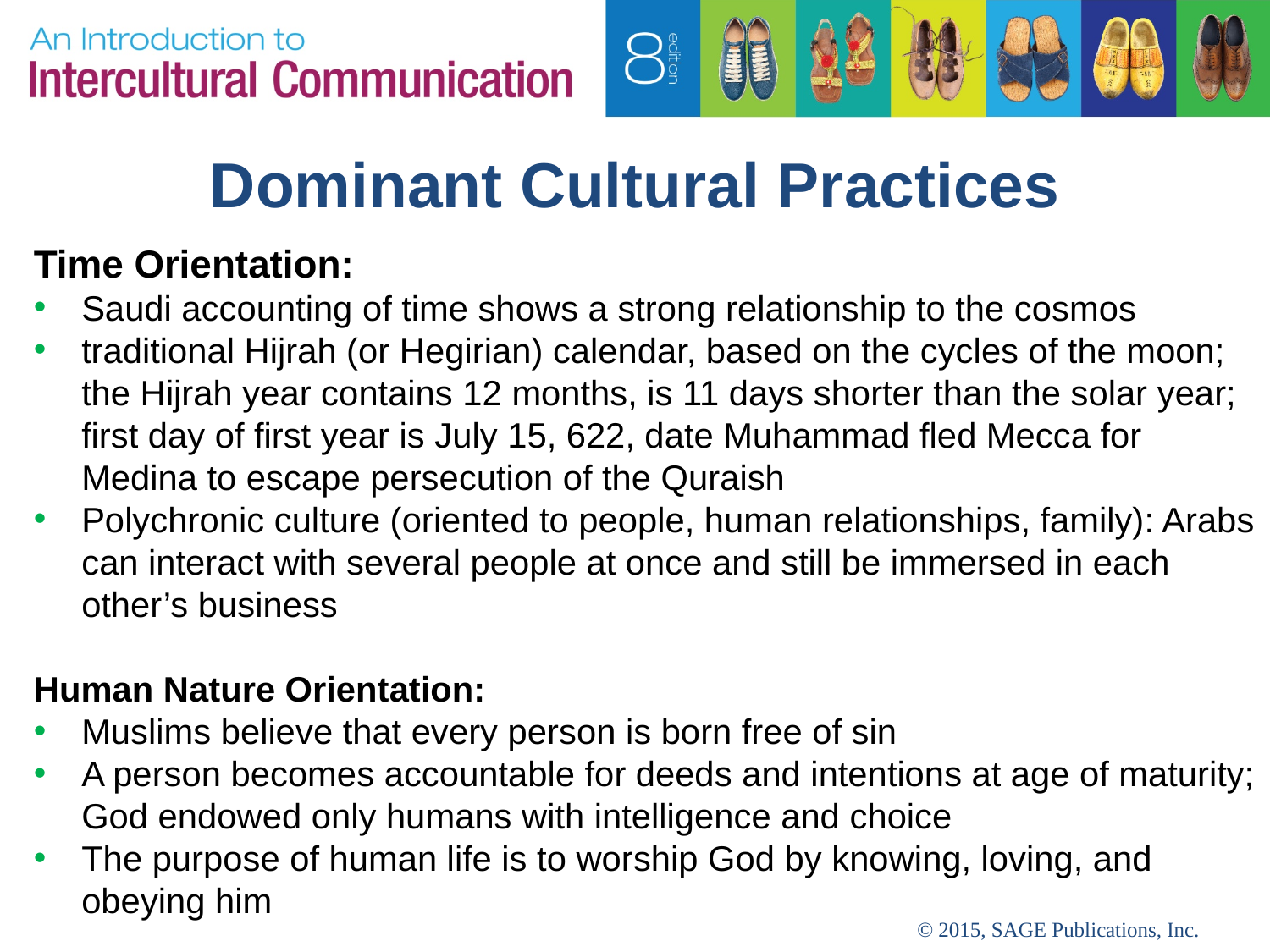

# Dominant Cultural Practices
Time Orientation:
Saudi accounting of time shows a strong relationship to the cosmos
traditional Hijrah (or Hegirian) calendar, based on the cycles of the moon; the Hijrah year contains 12 months, is 11 days shorter than the solar year; first day of first year is July 15, 622, date Muhammad fled Mecca for Medina to escape persecution of the Quraish
Polychronic culture (oriented to people, human relationships, family): Arabs can interact with several people at once and still be immersed in each other’s business

Human Nature Orientation:
Muslims believe that every person is born free of sin
A person becomes accountable for deeds and intentions at age of maturity; God endowed only humans with intelligence and choice
The purpose of human life is to worship God by knowing, loving, and obeying him
© 2015, SAGE Publications, Inc.